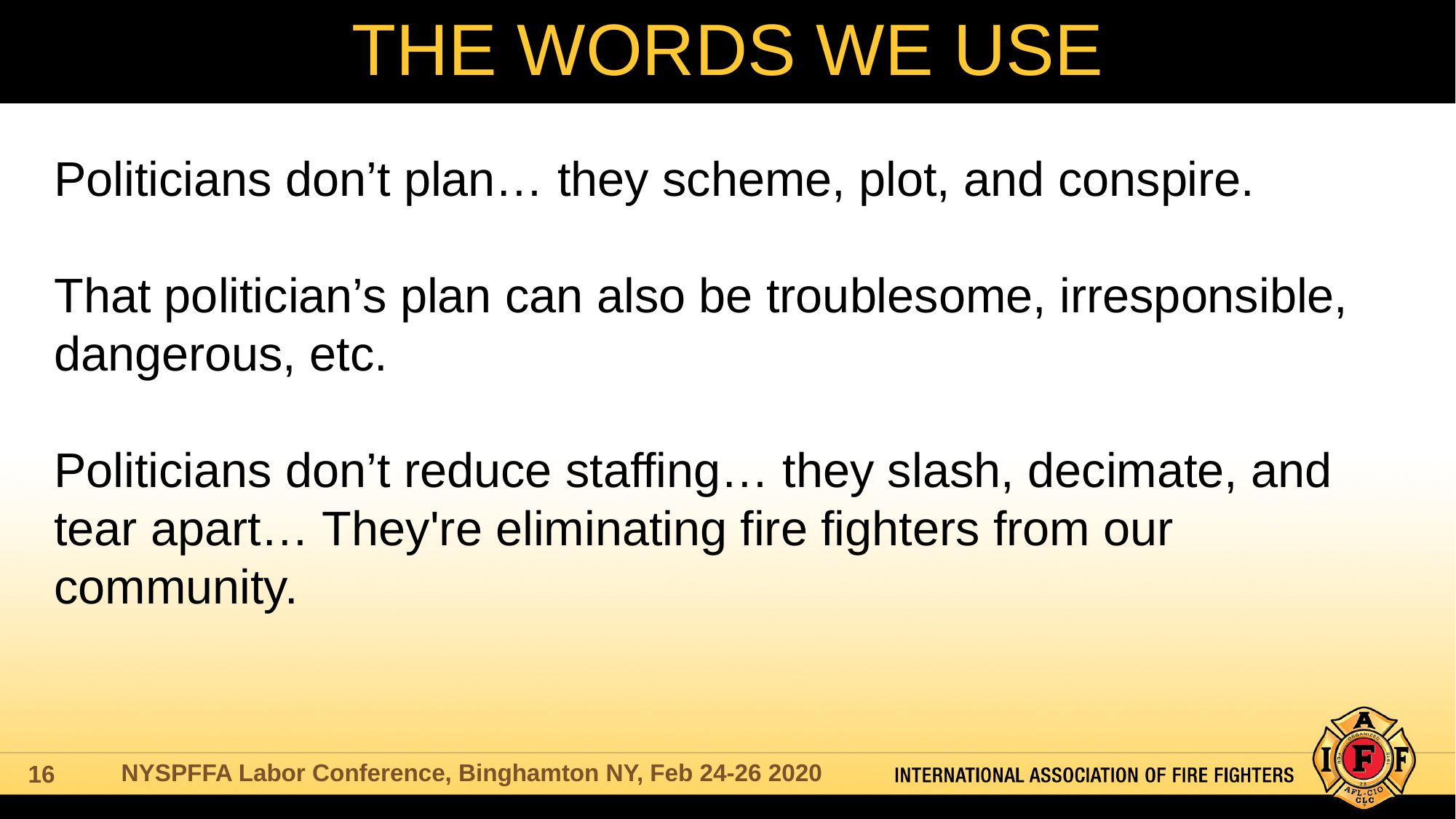

# THE WORDS WE USE
Politicians don’t plan… they scheme, plot, and conspire.

That politician’s plan can also be troublesome, irresponsible, dangerous, etc.

Politicians don’t reduce staffing… they slash, decimate, and tear apart… They're eliminating fire fighters from our community.

NYSPFFA Labor Conference, Binghamton NY, Feb 24-26 2020